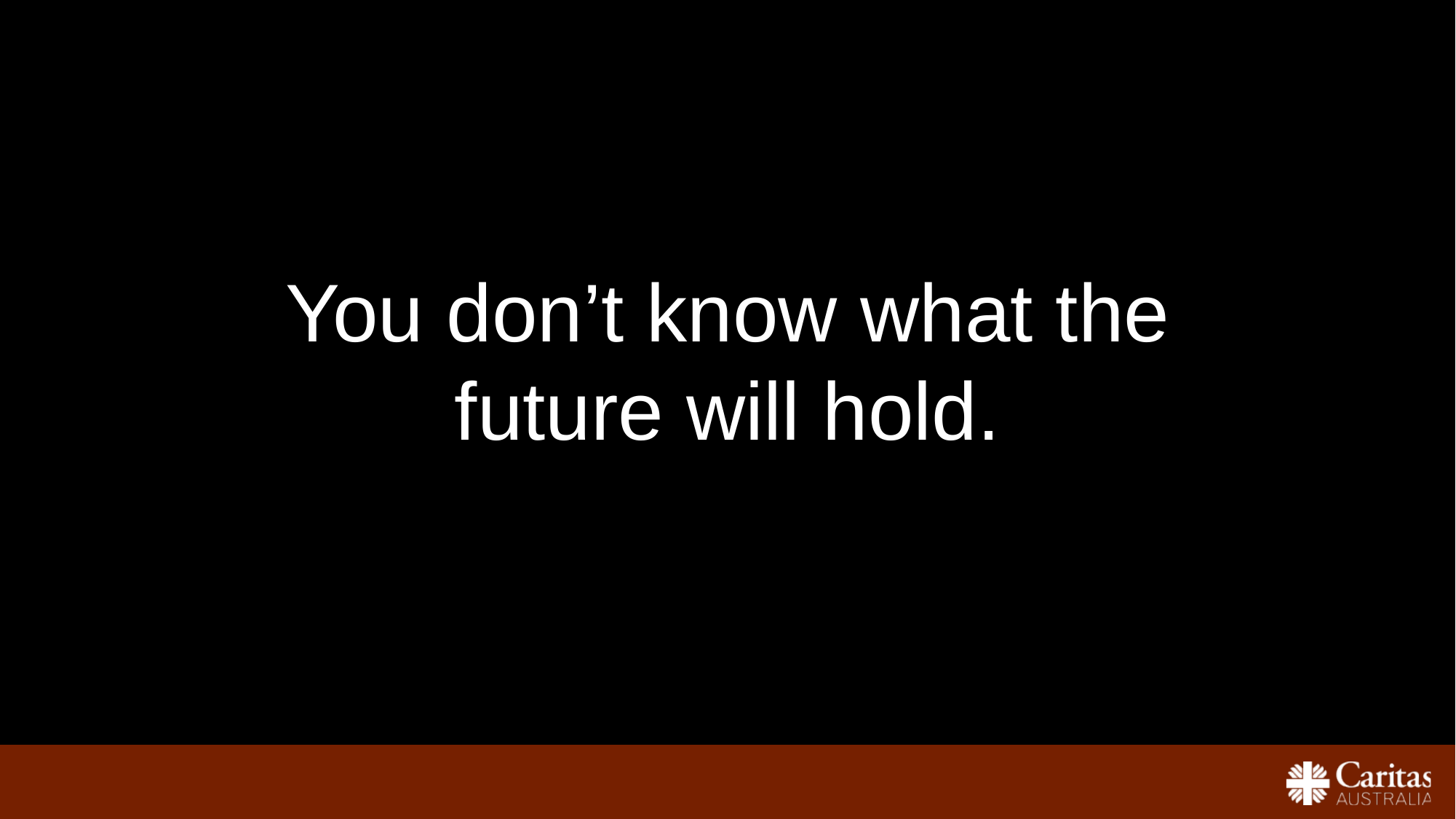

You don’t know what the future will hold.